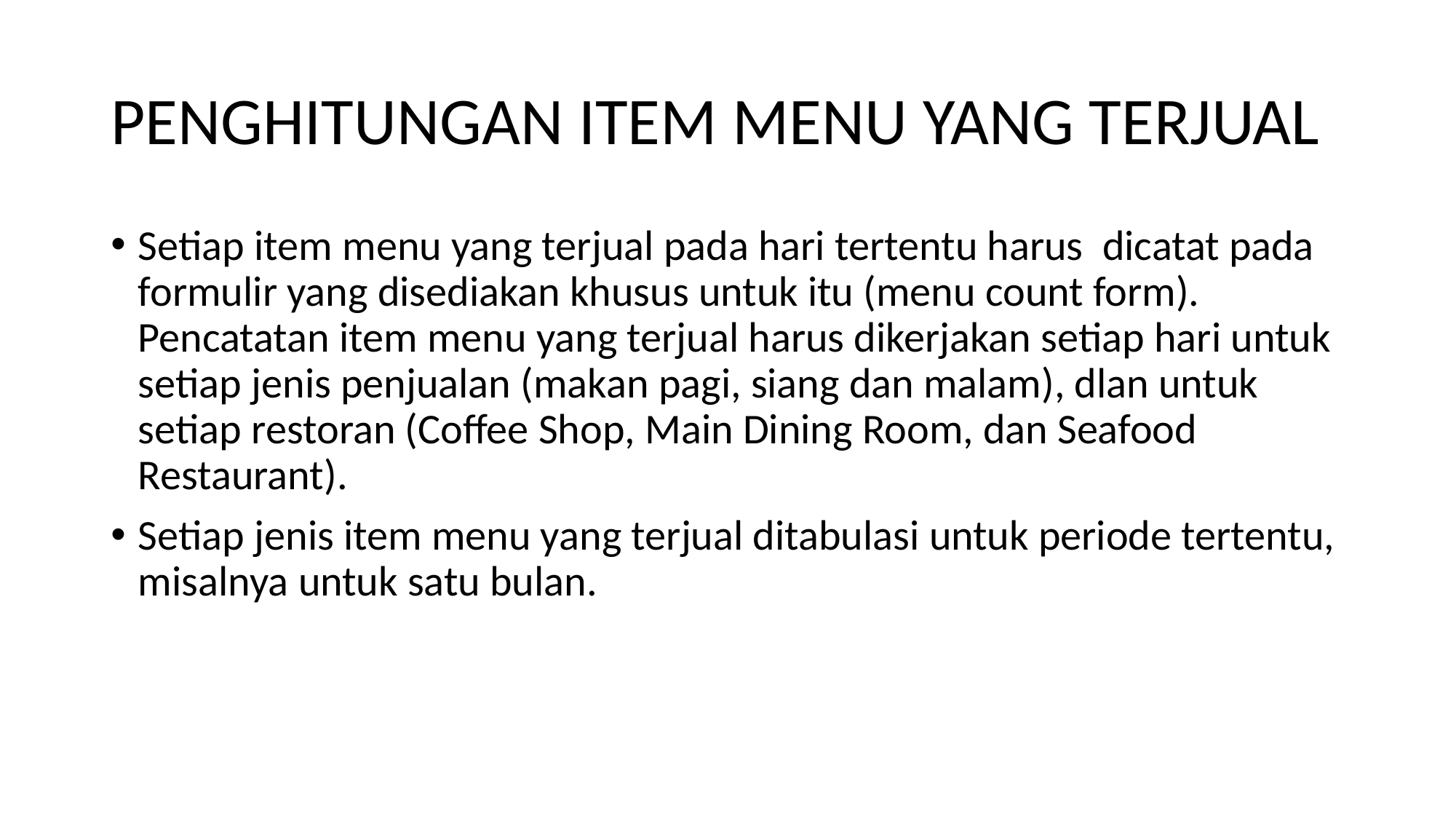

# PENGHITUNGAN ITEM MENU YANG TERJUAL
Setiap item menu yang terjual pada hari tertentu harus  dicatat pada for­mulir yang disediakan khusus untuk itu (menu count form). Pencatatan item menu yang terjual harus dikerjakan setiap hari untuk setiap jenis penjualan (makan pagi, siang dan malam), dlan untuk setiap restoran (Coffee Shop, Main Dining Room, dan Seafood Restaurant).
Setiap jenis item menu yang terjual ditabulasi untuk periode tertentu, misalnya untuk satu bulan.